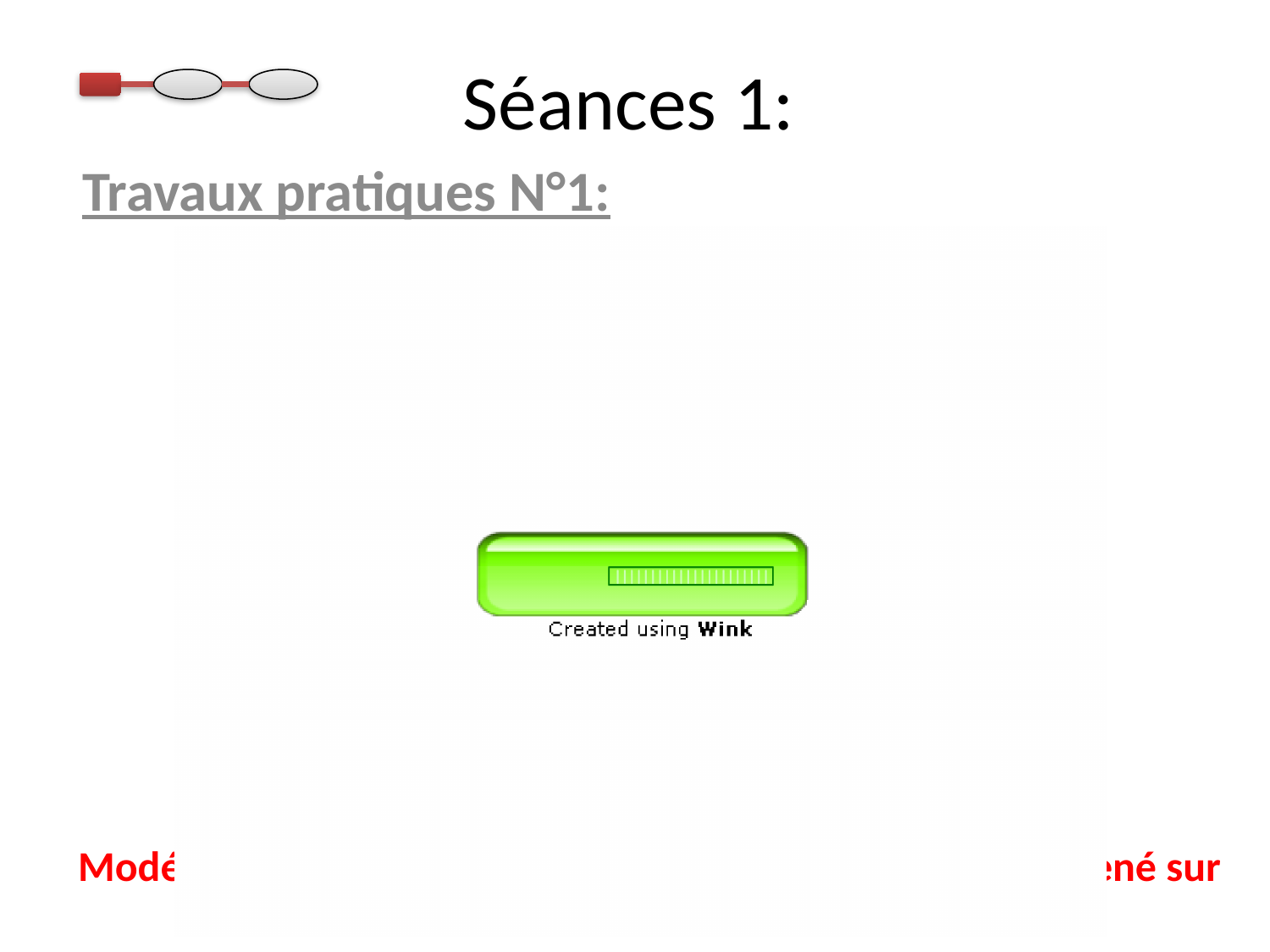

# Séances 1:

Travaux pratiques N°1:

Modéliser le démarrage de la voiture sans glissement ramené sur l’arbre moteur